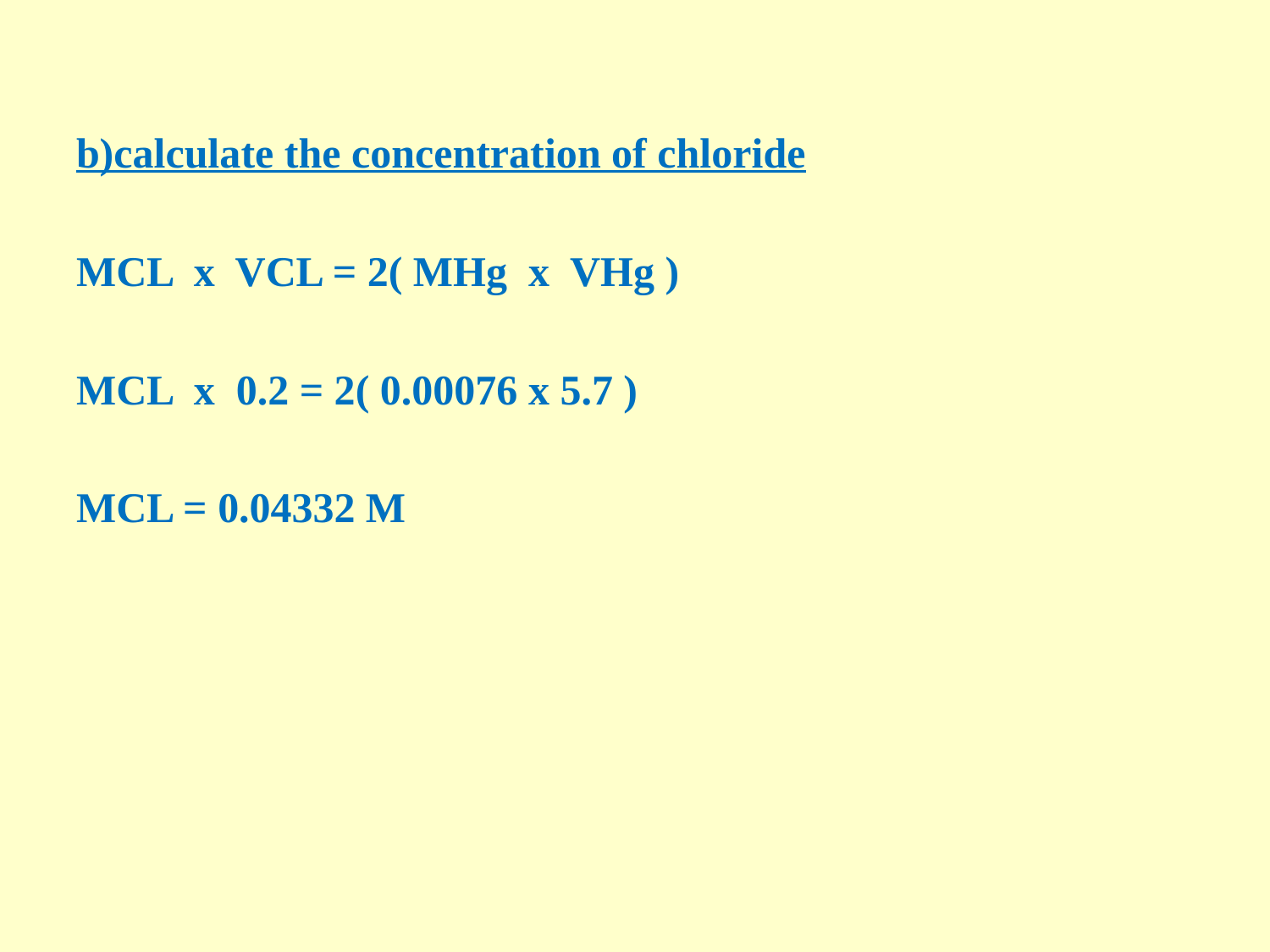

#
b)calculate the concentration of chloride

MCL  x  VCL = 2( MHg  x  VHg )

MCL  x  0.2 = 2( 0.00076 x 5.7 )

MCL = 0.04332 M